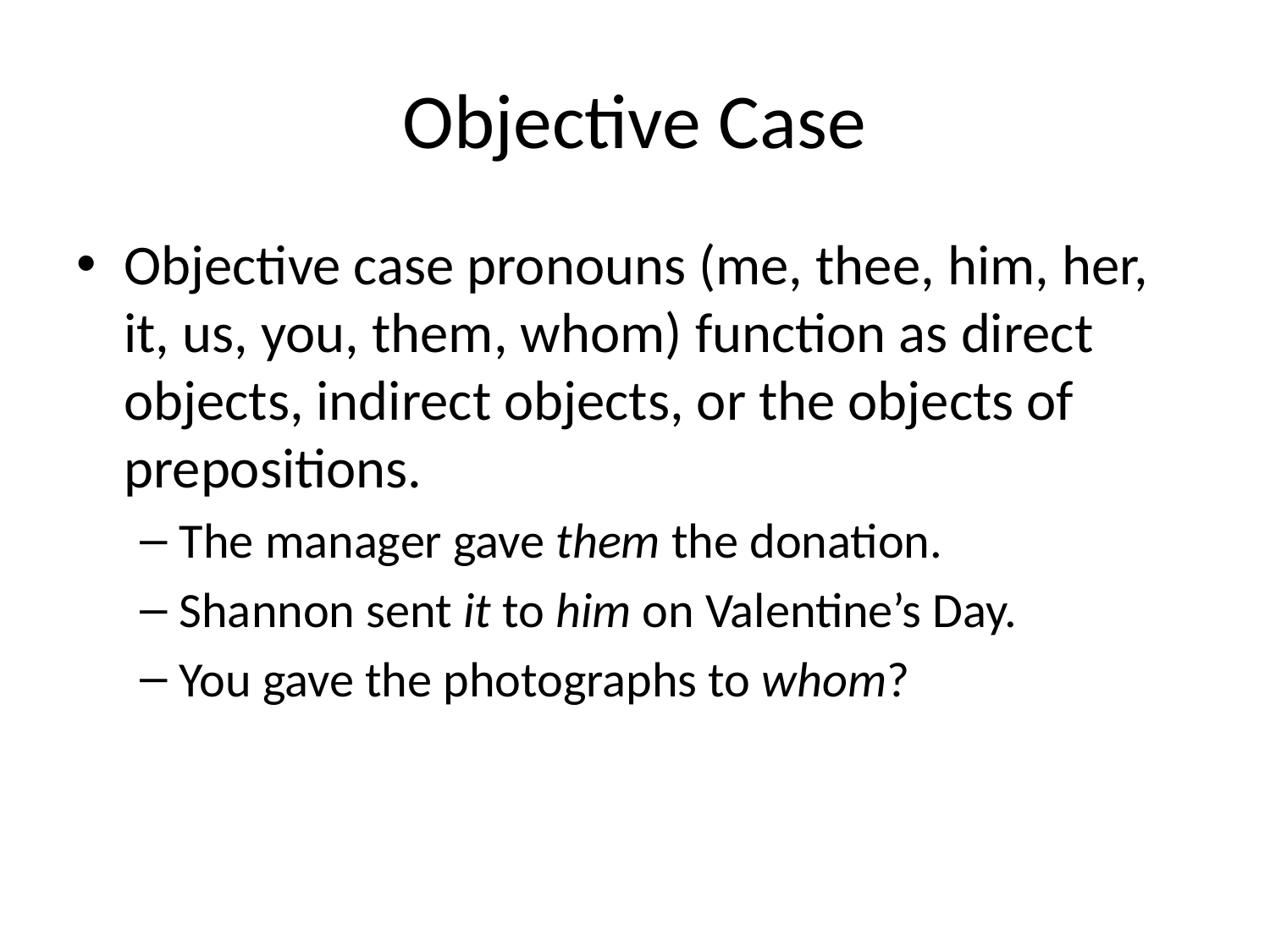

# Objective Case
Objective case pronouns (me, thee, him, her, it, us, you, them, whom) function as direct objects, indirect objects, or the objects of prepositions.
The manager gave them the donation.
Shannon sent it to him on Valentine’s Day.
You gave the photographs to whom?